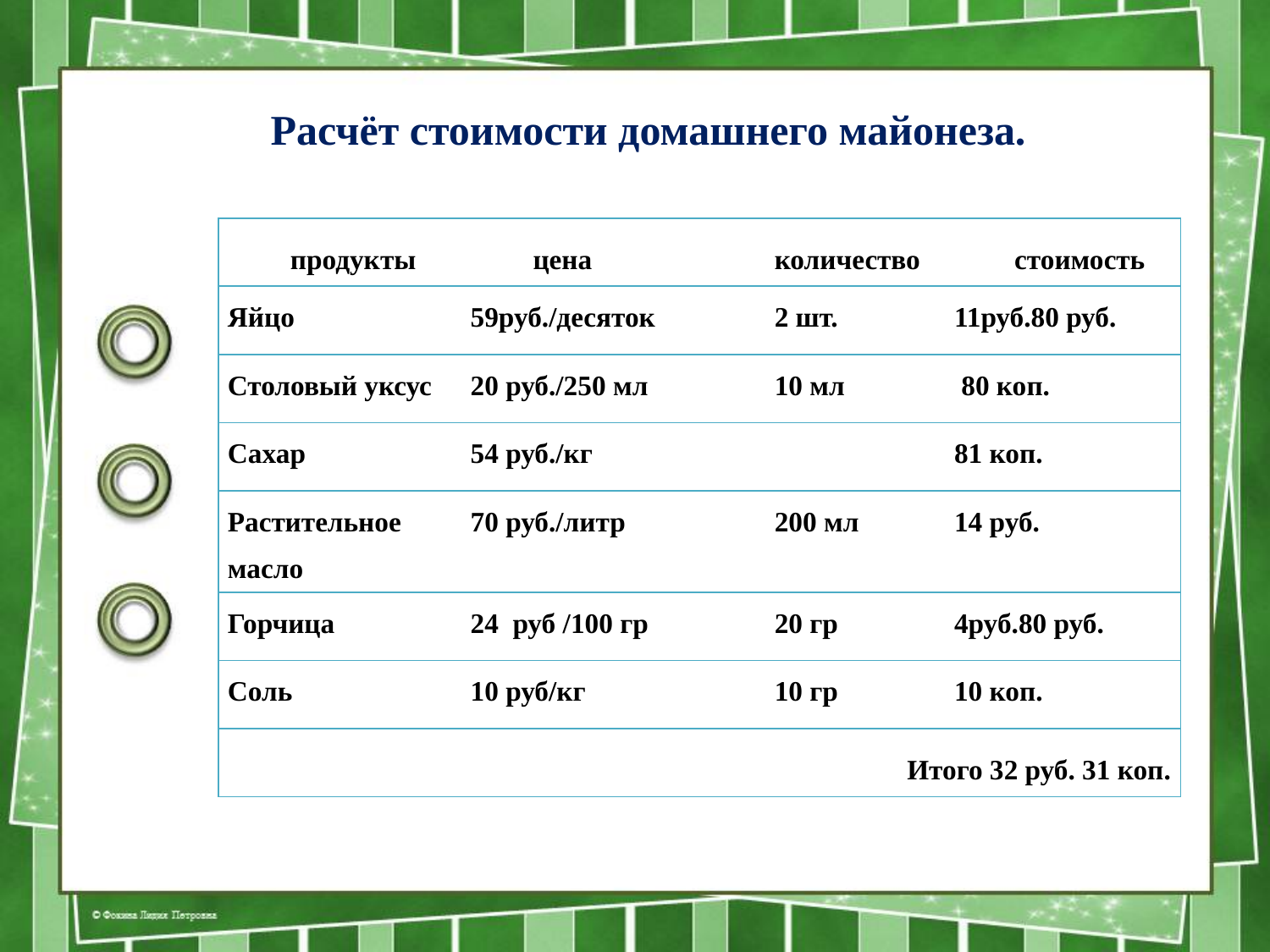

Расчёт стоимости домашнего майонеза.

| продукты | цена | количество | стоимость |
| --- | --- | --- | --- |
| Яйцо | 59руб./десяток | 2 шт. | 11руб.80 руб. |
| Столовый уксус | 20 руб./250 мл | 10 мл | 80 коп. |
| Сахар | 54 руб./кг |  | 81 коп. |
| Растительное масло | 70 руб./литр | 200 мл | 14 руб. |
| Горчица | 24 руб /100 гр | 20 гр | 4руб.80 руб. |
| Соль | 10 руб/кг | 10 гр | 10 коп. |
| Итого 32 руб. 31 коп. |  |  |  |